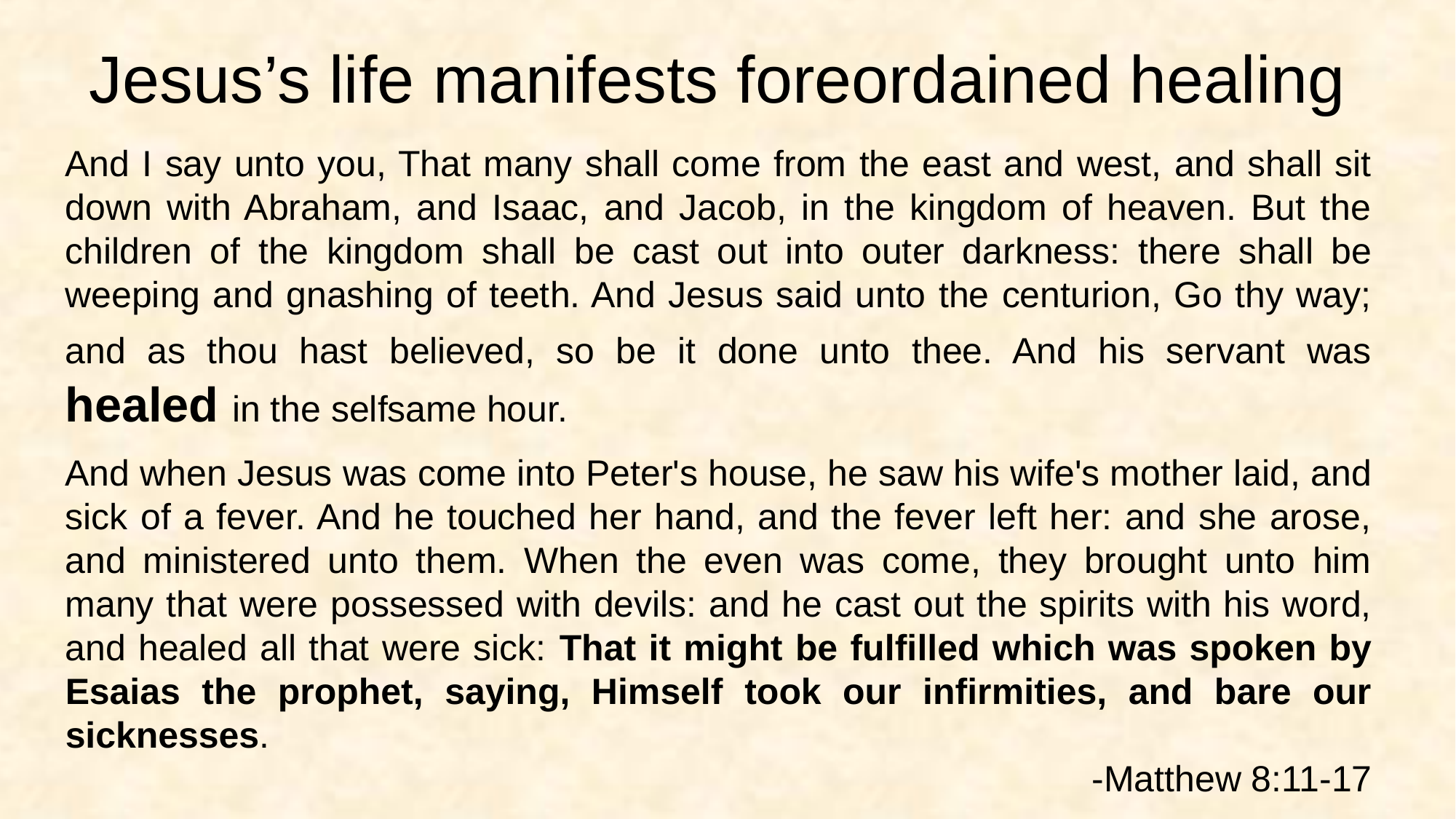

Jesus’s life manifests foreordained healing
And I say unto you, That many shall come from the east and west, and shall sit down with Abraham, and Isaac, and Jacob, in the kingdom of heaven. But the children of the kingdom shall be cast out into outer darkness: there shall be weeping and gnashing of teeth. And Jesus said unto the centurion, Go thy way; and as thou hast believed, so be it done unto thee. And his servant was healed in the selfsame hour.

And when Jesus was come into Peter's house, he saw his wife's mother laid, and sick of a fever. And he touched her hand, and the fever left her: and she arose, and ministered unto them. When the even was come, they brought unto him many that were possessed with devils: and he cast out the spirits with his word, and healed all that were sick: That it might be fulfilled which was spoken by Esaias the prophet, saying, Himself took our infirmities, and bare our sicknesses.
-Matthew 8:11-17